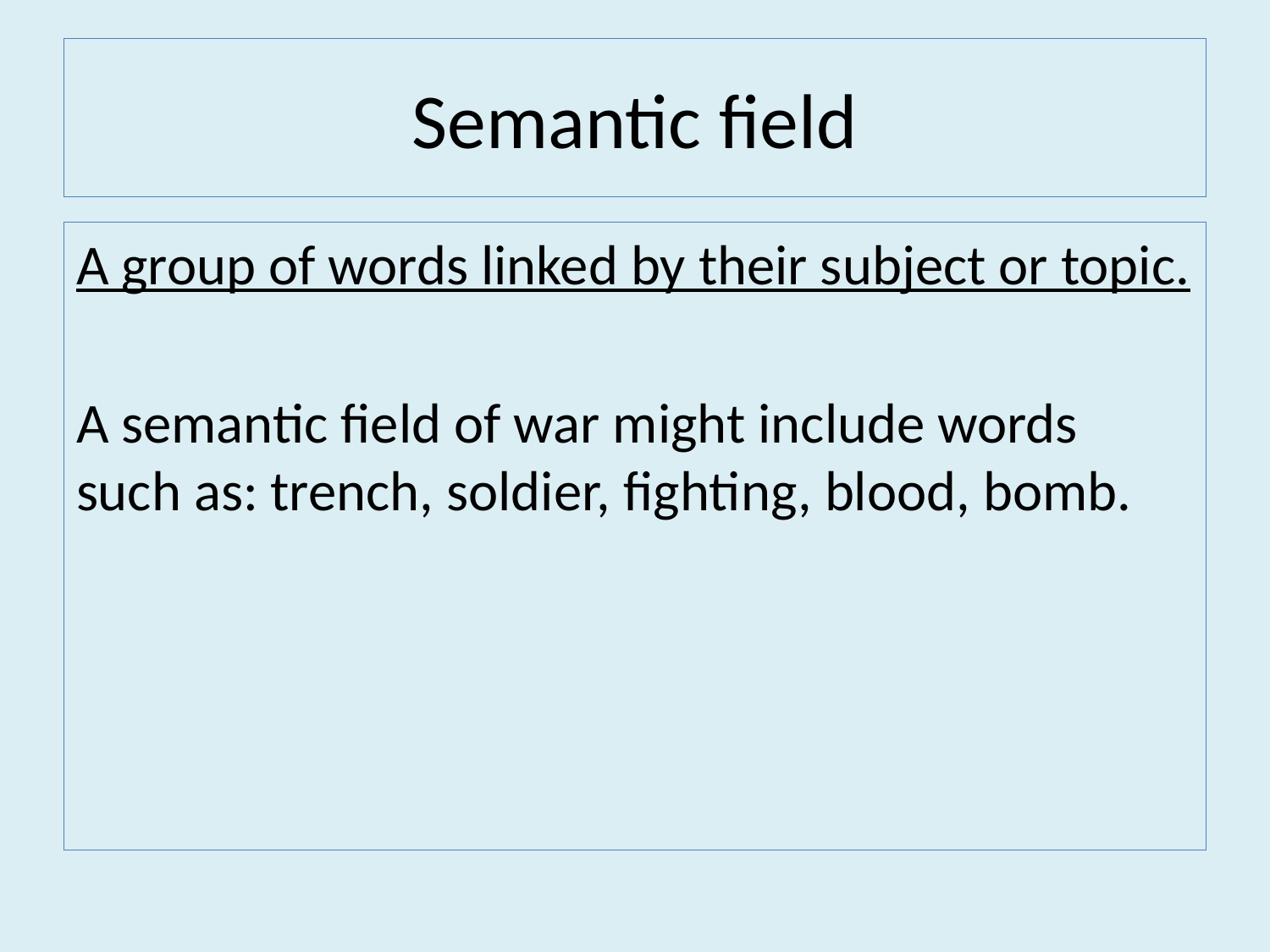

# Semantic field
A group of words linked by their subject or topic.

A semantic field of war might include words such as: trench, soldier, fighting, blood, bomb.